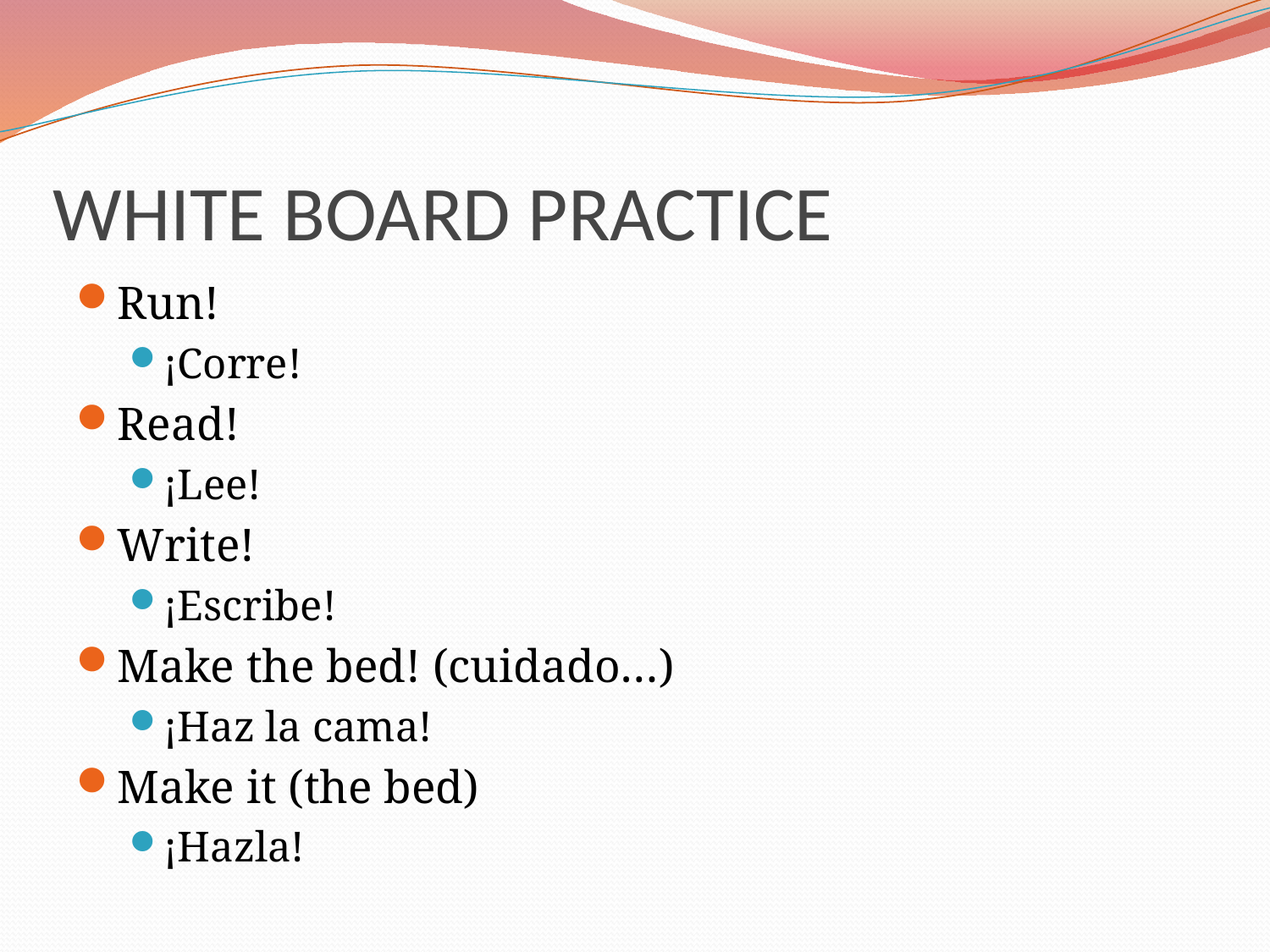

# WHITE BOARD PRACTICE
Run!
¡Corre!
Read!
¡Lee!
Write!
¡Escribe!
Make the bed! (cuidado…)
¡Haz la cama!
Make it (the bed)
¡Hazla!